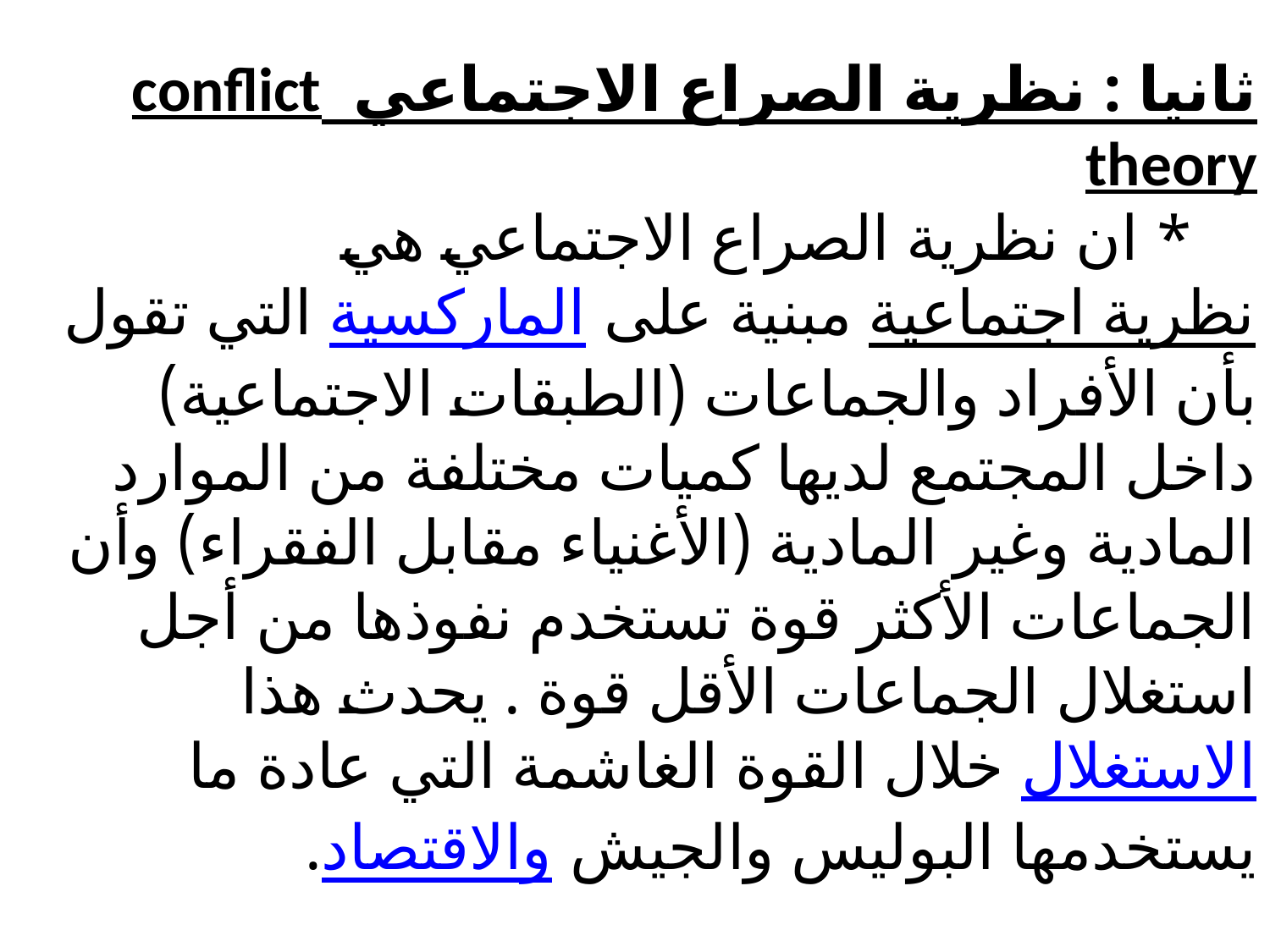

# ثانيا : نظرية الصراع الاجتماعي  conflict theory * ان نظرية الصراع الاجتماعي هي نظرية اجتماعية مبنية على الماركسية التي تقول بأن الأفراد والجماعات (الطبقات الاجتماعية) داخل المجتمع لديها كميات مختلفة من الموارد المادية وغير المادية (الأغنياء مقابل الفقراء) وأن الجماعات الأكثر قوة تستخدم نفوذها من أجل استغلال الجماعات الأقل قوة . يحدث هذا الاستغلال خلال القوة الغاشمة التي عادة ما يستخدمها البوليس والجيش والاقتصاد.